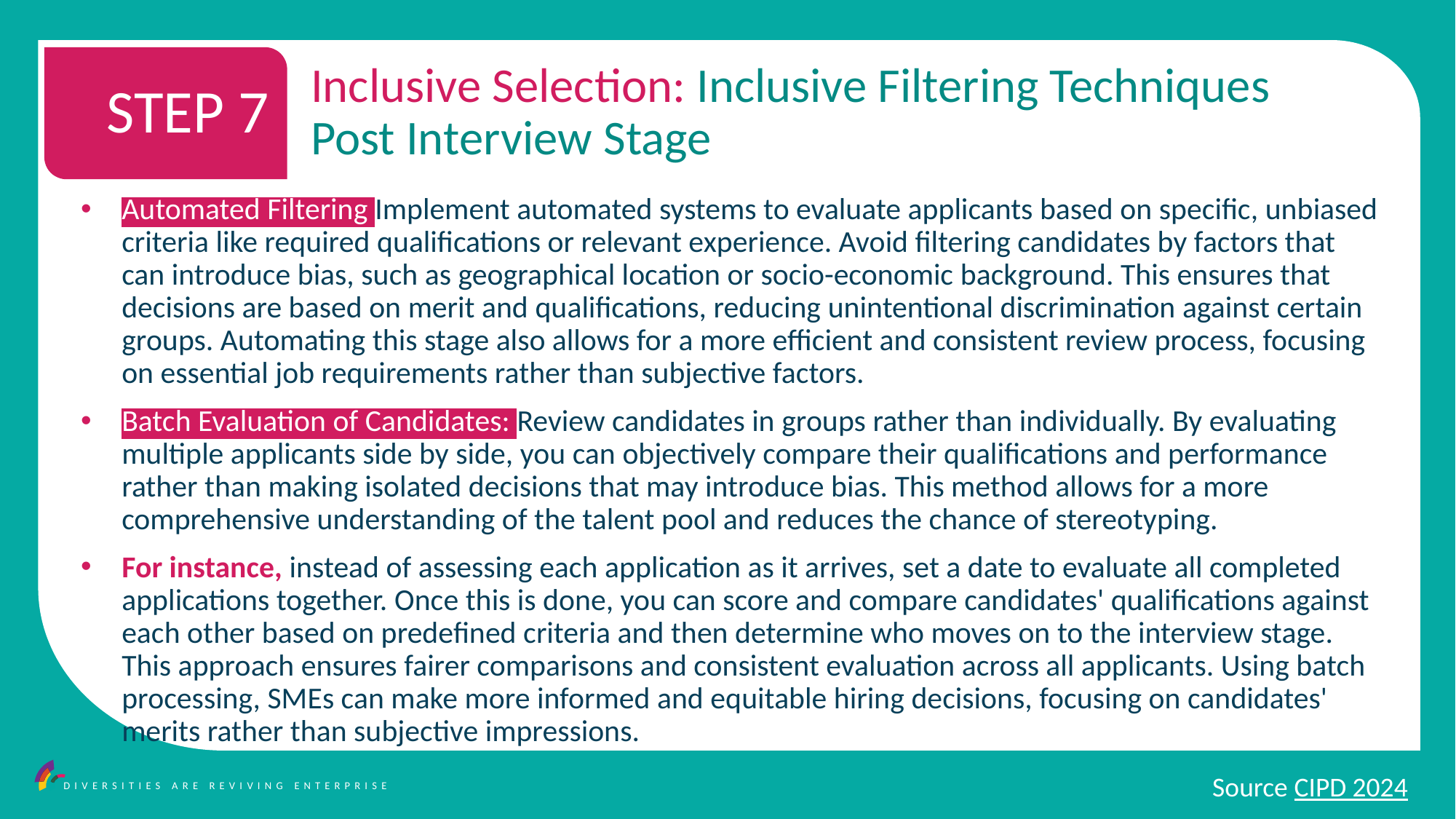

STEP 7
Inclusive Selection: Inclusive Filtering Techniques Post Interview Stage
Automated Filtering Implement automated systems to evaluate applicants based on specific, unbiased criteria like required qualifications or relevant experience. Avoid filtering candidates by factors that can introduce bias, such as geographical location or socio-economic background. This ensures that decisions are based on merit and qualifications, reducing unintentional discrimination against certain groups. Automating this stage also allows for a more efficient and consistent review process, focusing on essential job requirements rather than subjective factors.
Batch Evaluation of Candidates: Review candidates in groups rather than individually. By evaluating multiple applicants side by side, you can objectively compare their qualifications and performance rather than making isolated decisions that may introduce bias. This method allows for a more comprehensive understanding of the talent pool and reduces the chance of stereotyping.
For instance, instead of assessing each application as it arrives, set a date to evaluate all completed applications together. Once this is done, you can score and compare candidates' qualifications against each other based on predefined criteria and then determine who moves on to the interview stage. This approach ensures fairer comparisons and consistent evaluation across all applicants. Using batch processing, SMEs can make more informed and equitable hiring decisions, focusing on candidates' merits rather than subjective impressions.

Source CIPD 2024